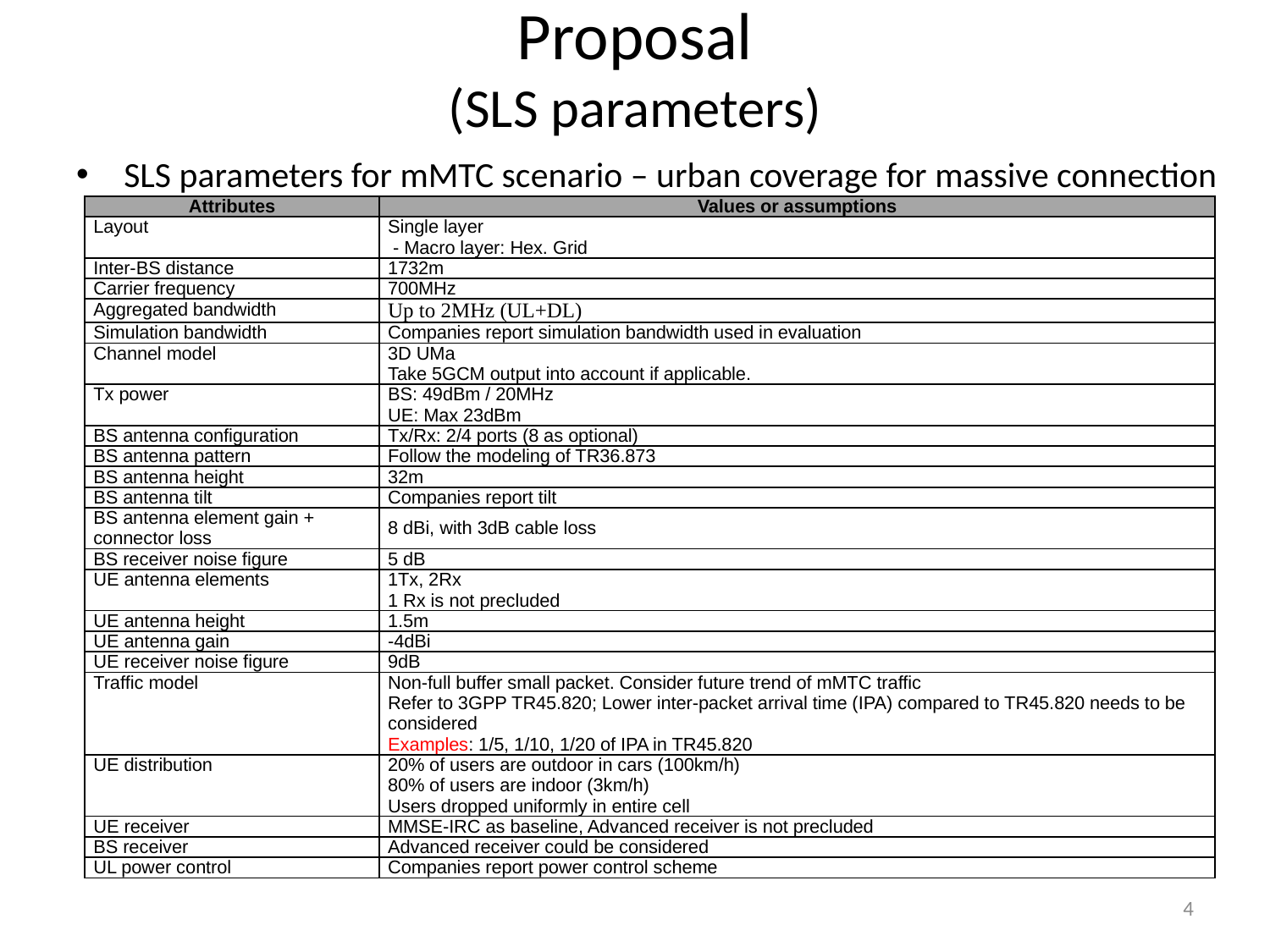

# Proposal (SLS parameters)
SLS parameters for mMTC scenario – urban coverage for massive connection

| Attributes | Values or assumptions |
| --- | --- |
| Layout | Single layer - Macro layer: Hex. Grid |
| Inter-BS distance | 1732m |
| Carrier frequency | 700MHz |
| Aggregated bandwidth | Up to 2MHz (UL+DL) |
| Simulation bandwidth | Companies report simulation bandwidth used in evaluation |
| Channel model | 3D UMa Take 5GCM output into account if applicable. |
| Tx power | BS: 49dBm / 20MHz UE: Max 23dBm |
| BS antenna configuration | Tx/Rx: 2/4 ports (8 as optional) |
| BS antenna pattern | Follow the modeling of TR36.873 |
| BS antenna height | 32m |
| BS antenna tilt | Companies report tilt |
| BS antenna element gain + connector loss | 8 dBi, with 3dB cable loss |
| BS receiver noise figure | 5 dB |
| UE antenna elements | 1Tx, 2Rx 1 Rx is not precluded |
| UE antenna height | 1.5m |
| UE antenna gain | -4dBi |
| UE receiver noise figure | 9dB |
| Traffic model | Non-full buffer small packet. Consider future trend of mMTC traffic Refer to 3GPP TR45.820; Lower inter-packet arrival time (IPA) compared to TR45.820 needs to be considered Examples: 1/5, 1/10, 1/20 of IPA in TR45.820 |
| UE distribution | 20% of users are outdoor in cars (100km/h) 80% of users are indoor (3km/h) Users dropped uniformly in entire cell |
| UE receiver | MMSE-IRC as baseline, Advanced receiver is not precluded |
| BS receiver | Advanced receiver could be considered |
| UL power control | Companies report power control scheme |
4